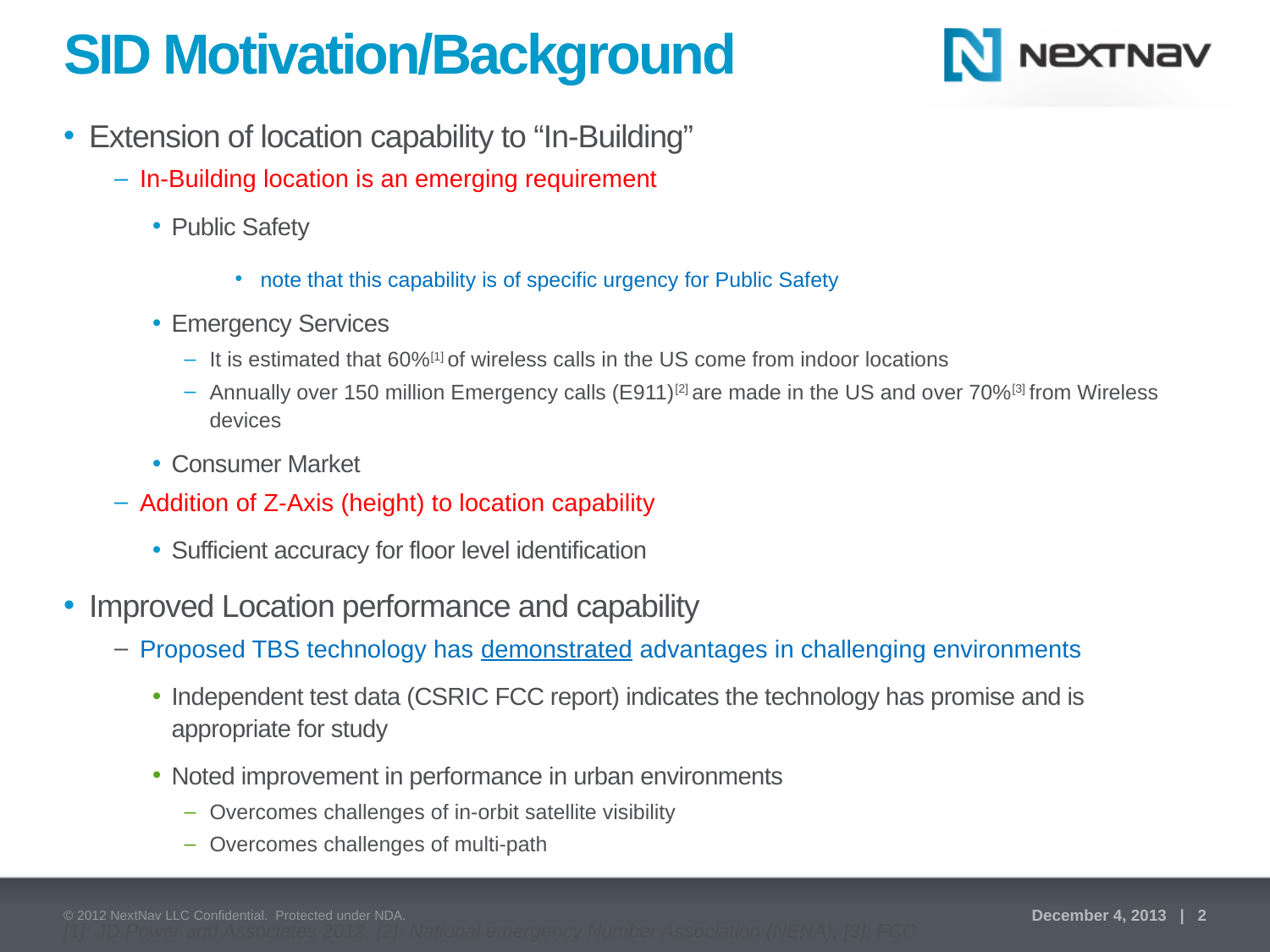

# SID Motivation/Background
Extension of location capability to “In-Building”
In-Building location is an emerging requirement
Public Safety
note that this capability is of specific urgency for Public Safety
Emergency Services
It is estimated that 60%[1] of wireless calls in the US come from indoor locations
Annually over 150 million Emergency calls (E911)[2] are made in the US and over 70%[3] from Wireless devices
Consumer Market
Addition of Z-Axis (height) to location capability
Sufficient accuracy for floor level identification
Improved Location performance and capability
Proposed TBS technology has demonstrated advantages in challenging environments
Independent test data (CSRIC FCC report) indicates the technology has promise and is appropriate for study
Noted improvement in performance in urban environments
Overcomes challenges of in-orbit satellite visibility
Overcomes challenges of multi-path

[1]: JD Power and Associates 2012; [2]: National emergency Number Association (NENA); [3]: FCC

© 2012 NextNav LLC Confidential.  Protected under NDA.
December 4, 2013   |   2